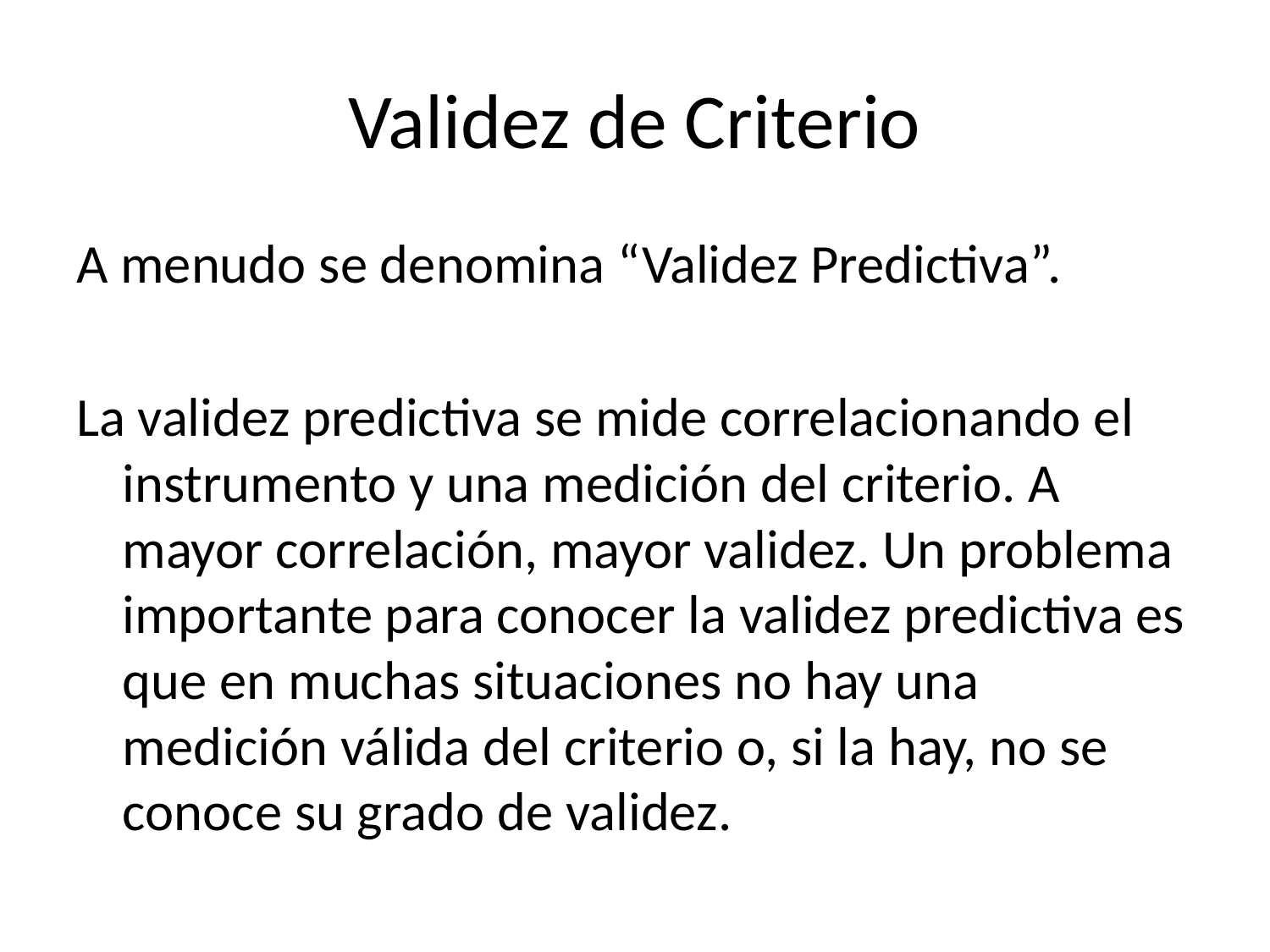

# Validez de Criterio
A menudo se denomina “Validez Predictiva”.

La validez predictiva se mide correlacionando el instrumento y una medición del criterio. A mayor correlación, mayor validez. Un problema importante para conocer la validez predictiva es que en muchas situaciones no hay una medición válida del criterio o, si la hay, no se conoce su grado de validez.